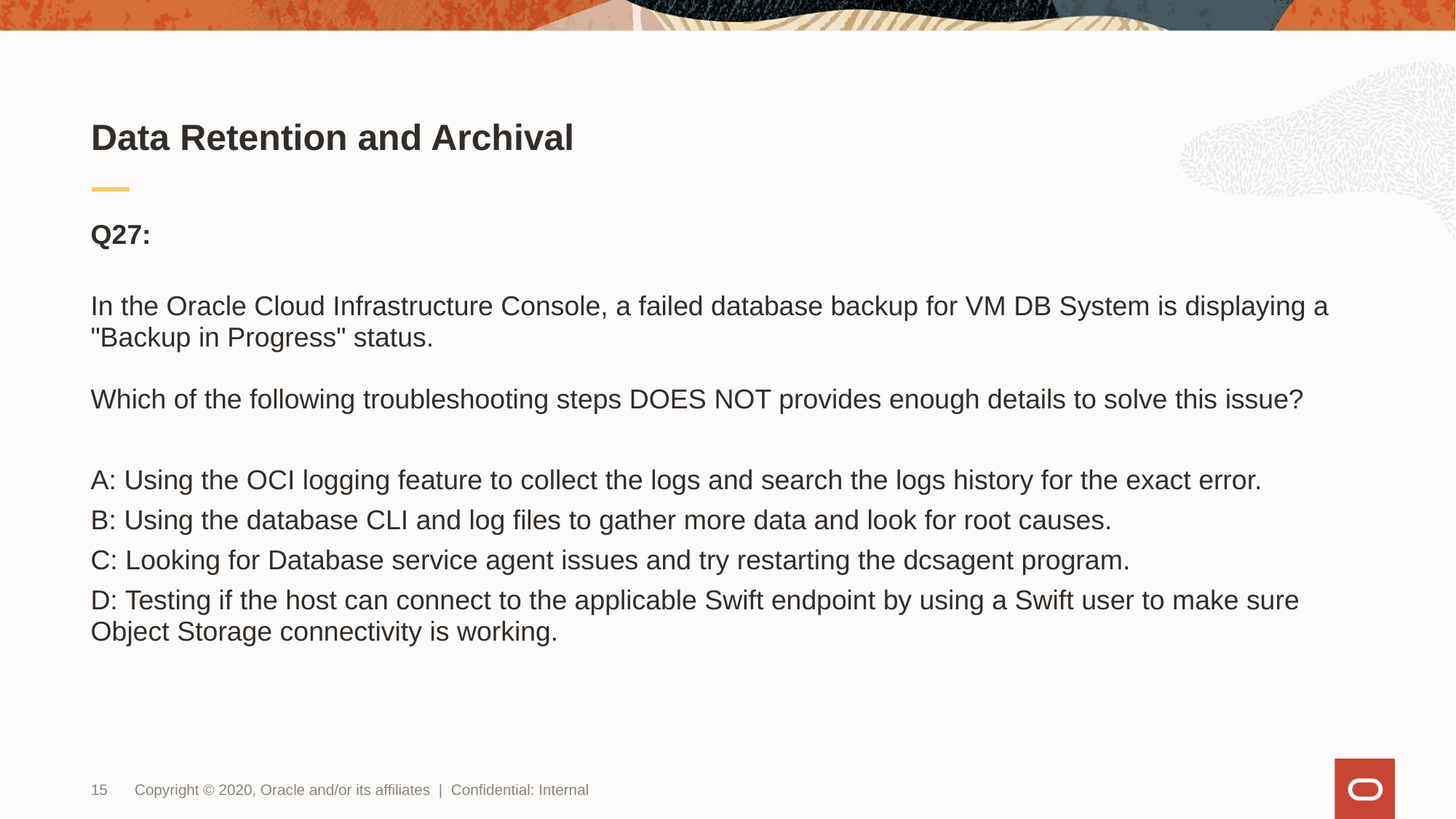

# Data Retention and Archival
Q27:
In the Oracle Cloud Infrastructure Console, a failed database backup for VM DB System is displaying a "Backup in Progress" status.
Which of the following troubleshooting steps DOES NOT provides enough details to solve this issue?

A: Using the OCI logging feature to collect the logs and search the logs history for the exact error.
B: Using the database CLI and log files to gather more data and look for root causes.
C: Looking for Database service agent issues and try restarting the dcsagent program.
D: Testing if the host can connect to the applicable Swift endpoint by using a Swift user to make sure Object Storage connectivity is working.
15
Copyright © 2020, Oracle and/or its affiliates  |  Confidential: Internal